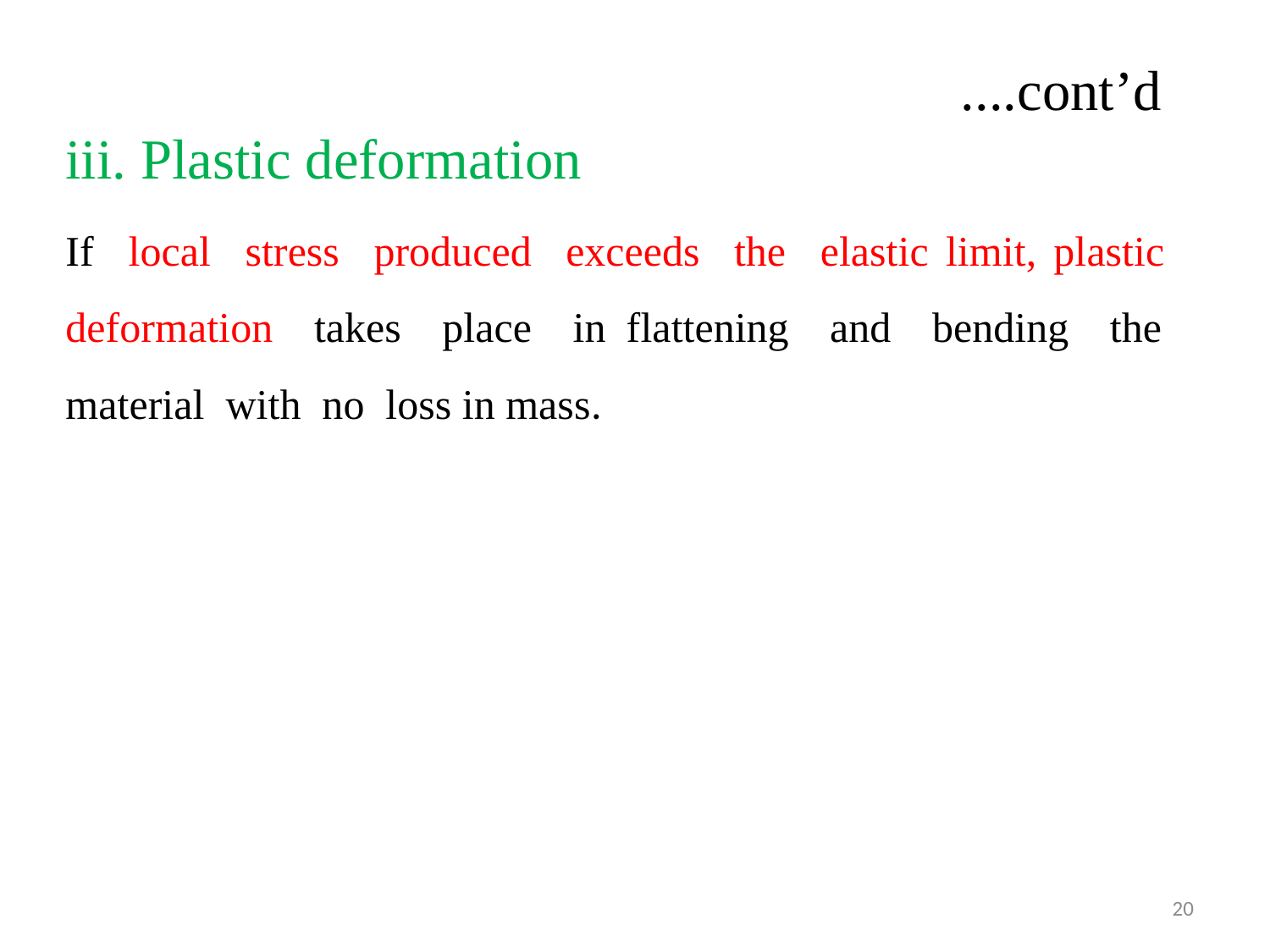

# ....cont’d
iii. Plastic deformation
If  local  stress  produced  exceeds  the  elastic limit, plastic  deformation  takes  place  in flattening  and  bending  the  material  with  no  loss in mass.
20